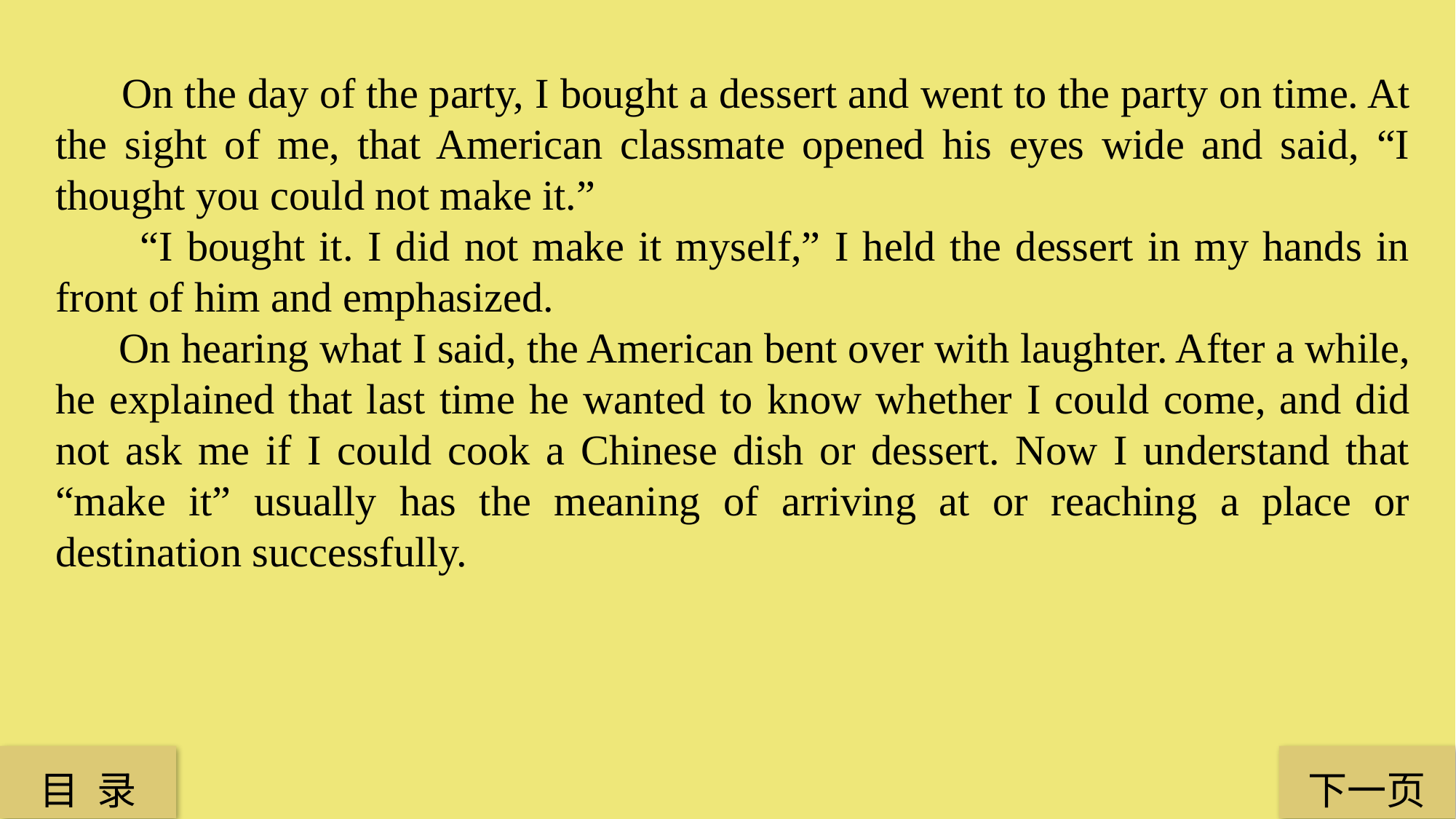

On the day of the party, I bought a dessert and went to the party on time. At the sight of me, that American classmate opened his eyes wide and said, “I thought you could not make it.”
      “I bought it. I did not make it myself,” I held the dessert in my hands in front of him and emphasized.
      On hearing what I said, the American bent over with laughter. After a while, he explained that last time he wanted to know whether I could come, and did not ask me if I could cook a Chinese dish or dessert. Now I understand that “make it” usually has the meaning of arriving at or reaching a place or destination successfully.